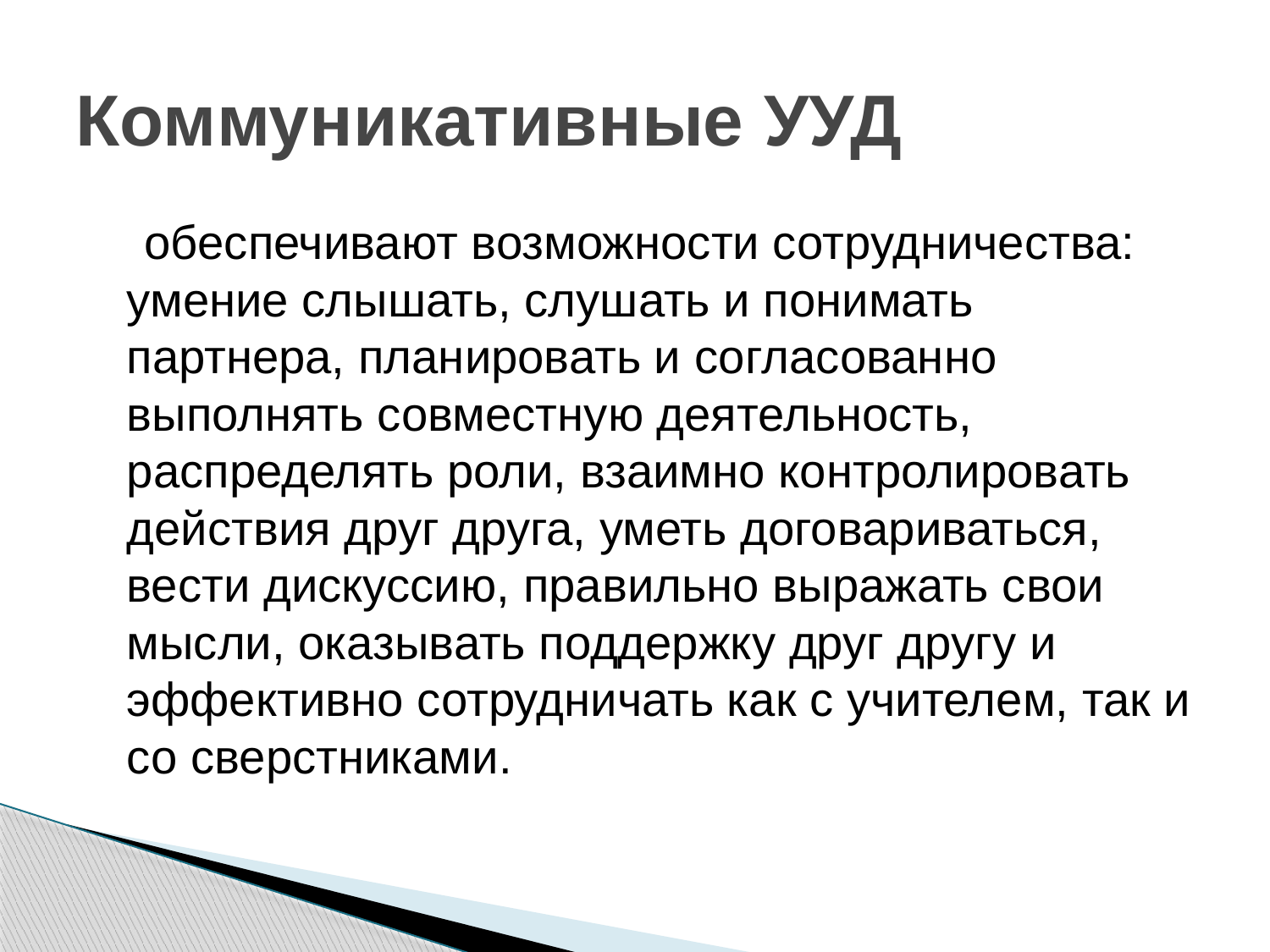

# Коммуникативные УУД
    обеспечивают возможности сотрудничества: умение слышать, слушать и понимать партнера, планировать и согласованно выполнять совместную деятельность, распределять роли, взаимно контролировать действия друг друга, уметь договариваться, вести дискуссию, правильно выражать свои мысли, оказывать поддержку друг другу и эффективно сотрудничать как с учителем, так и со сверстниками.